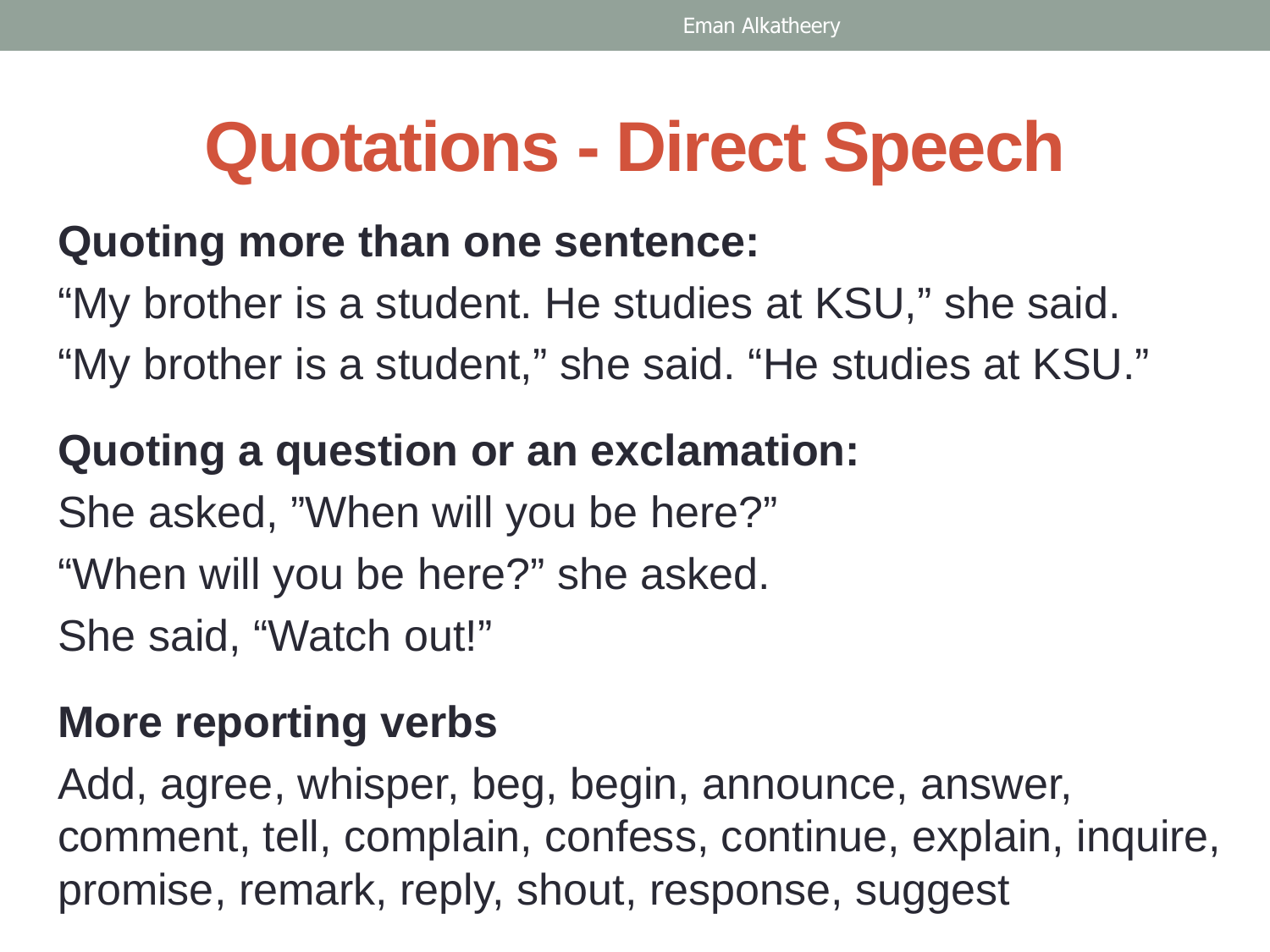

Eman Alkatheery
# Quotations - Direct Speech
Quoting more than one sentence:
“My brother is a student. He studies at KSU,” she said.
“My brother is a student,” she said. “He studies at KSU.”

Quoting a question or an exclamation:
She asked, ”When will you be here?”
“When will you be here?” she asked.
She said, “Watch out!”

More reporting verbs
Add, agree, whisper, beg, begin, announce, answer, comment, tell, complain, confess, continue, explain, inquire, promise, remark, reply, shout, response, suggest